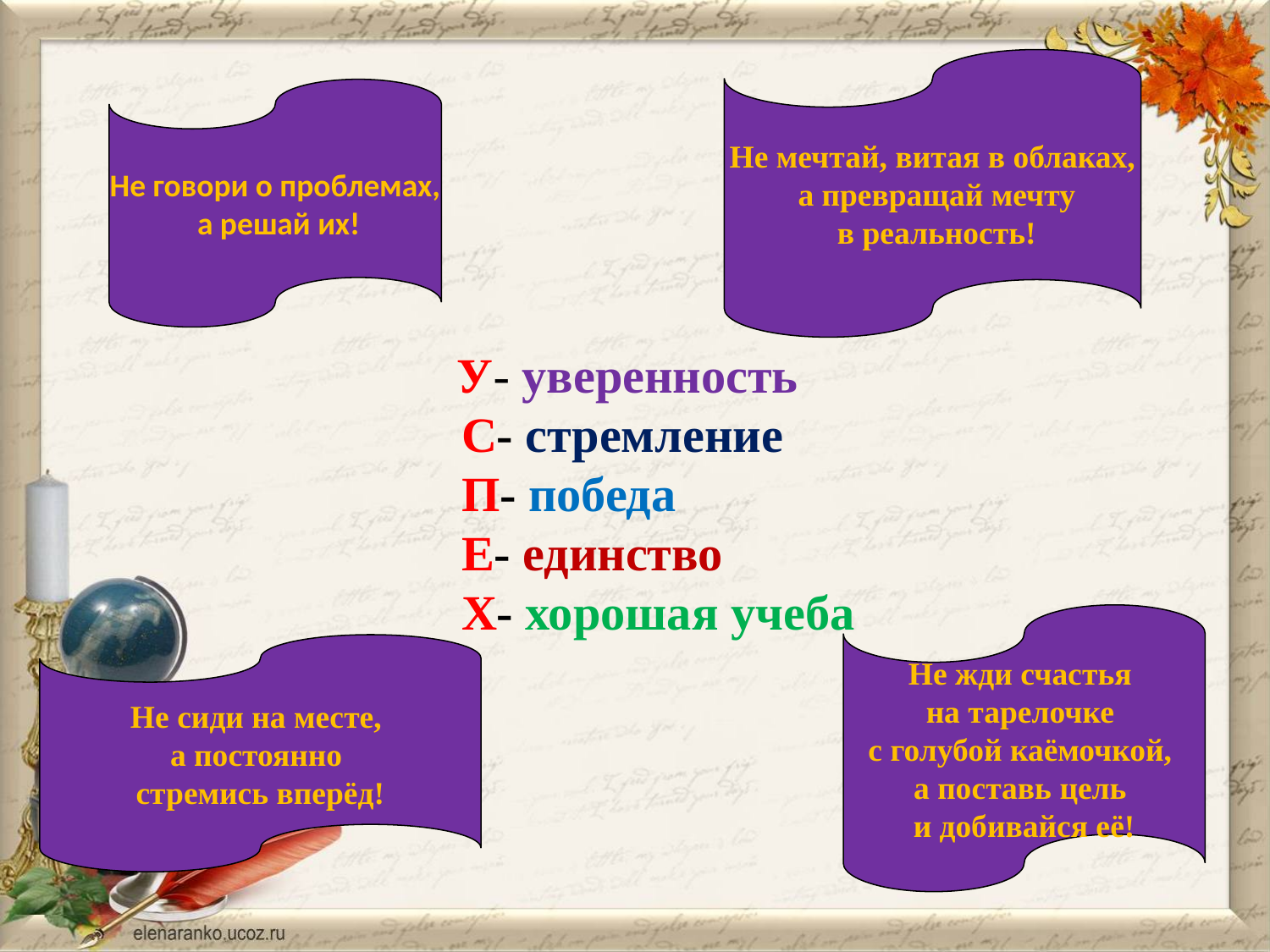

Не мечтай, витая в облаках,
 а превращай мечту
 в реальность!
#
Не говори о проблемах,
 а решай их!
 У- уверенность
 С- стремление
 П- победа
 Е- единство
 Х- хорошая учеба
Не жди счастья
на тарелочке
с голубой каёмочкой,
а поставь цель
и добивайся её!
Не сиди на месте,
а постоянно
стремись вперёд!